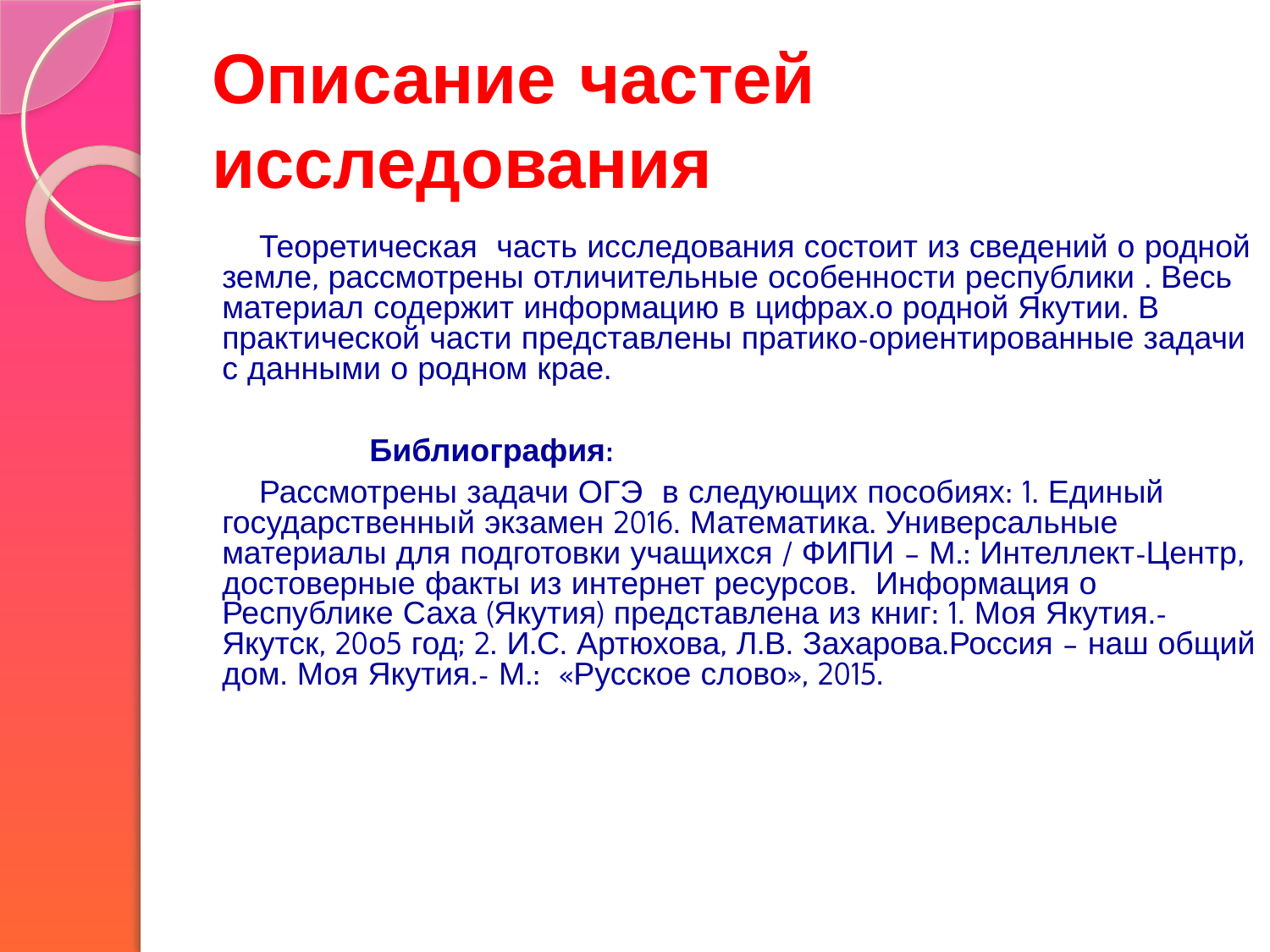

# Описание частей исследования

        Теоретическая  часть исследования состоит из сведений о родной земле, рассмотрены отличительные особенности республики . Весь материал содержит информацию в цифрах.о родной Якутии. В практической части представлены пратико-ориентированные задачи с данными о родном крае.

                  Библиография:
        Рассмотрены задачи ОГЭ  в следующих пособиях: 1. Единый государственный экзамен 2016. Математика. Универсальные материалы для подготовки учащихся / ФИПИ – М.: Интеллект-Центр,  достоверные факты из интернет ресурсов.  Информация о Республике Саха (Якутия) представлена из книг: 1. Моя Якутия.- Якутск, 20о5 год; 2. И.С. Артюхова, Л.В. Захарова.Россия – наш общий дом. Моя Якутия.- М.:  «Русское слово», 2015.